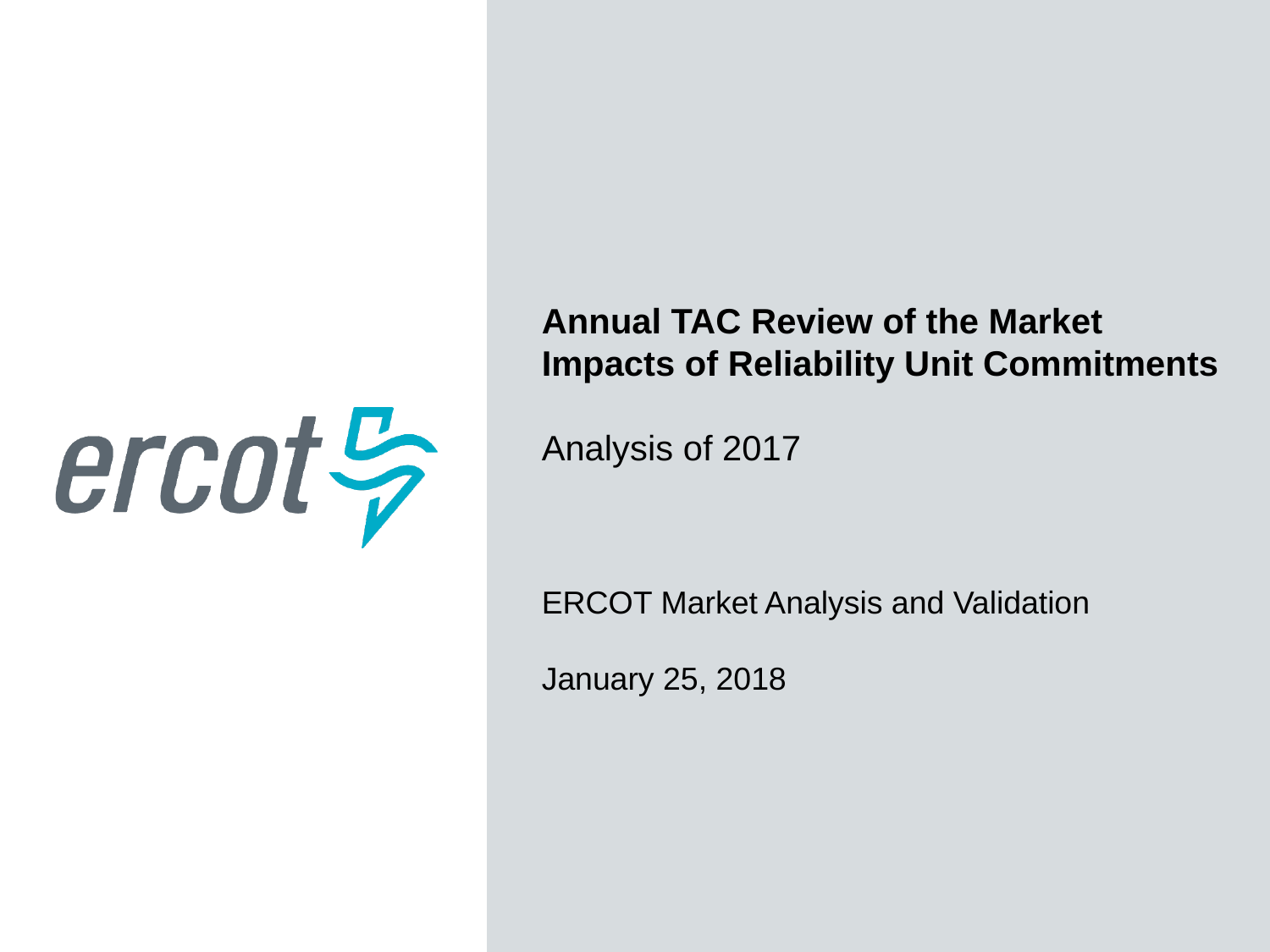

Annual TAC Review of the Market Impacts of Reliability Unit Commitments

Analysis of 2017

ERCOT Market Analysis and Validation

January 25, 2018